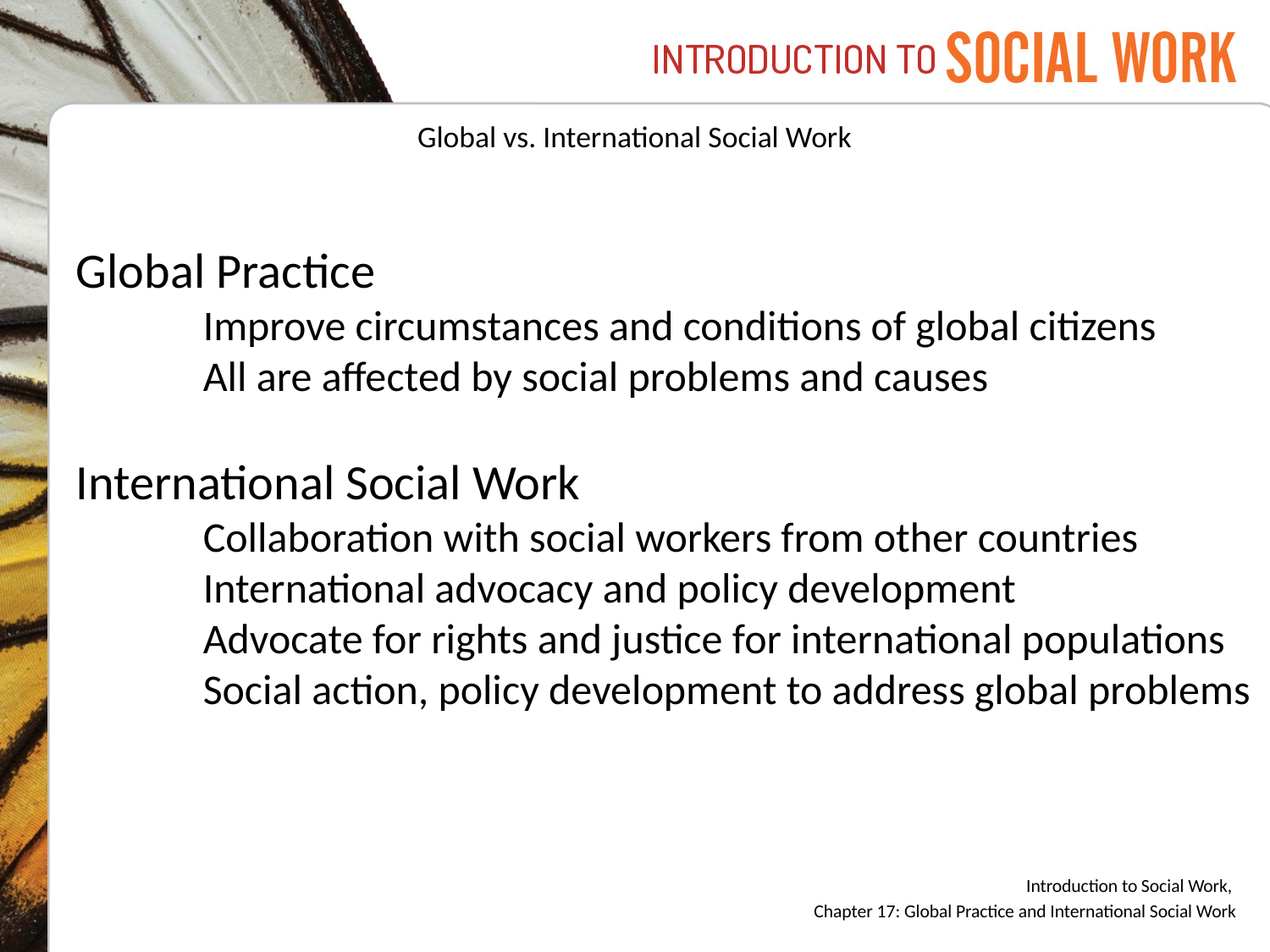

# Global vs. International Social Work
Global Practice
	Improve circumstances and conditions of global citizens
	All are affected by social problems and causes

International Social Work
	Collaboration with social workers from other countries
	International advocacy and policy development
	Advocate for rights and justice for international populations
 	Social action, policy development to address global problems

Introduction to Social Work,
Chapter 17: Global Practice and International Social Work